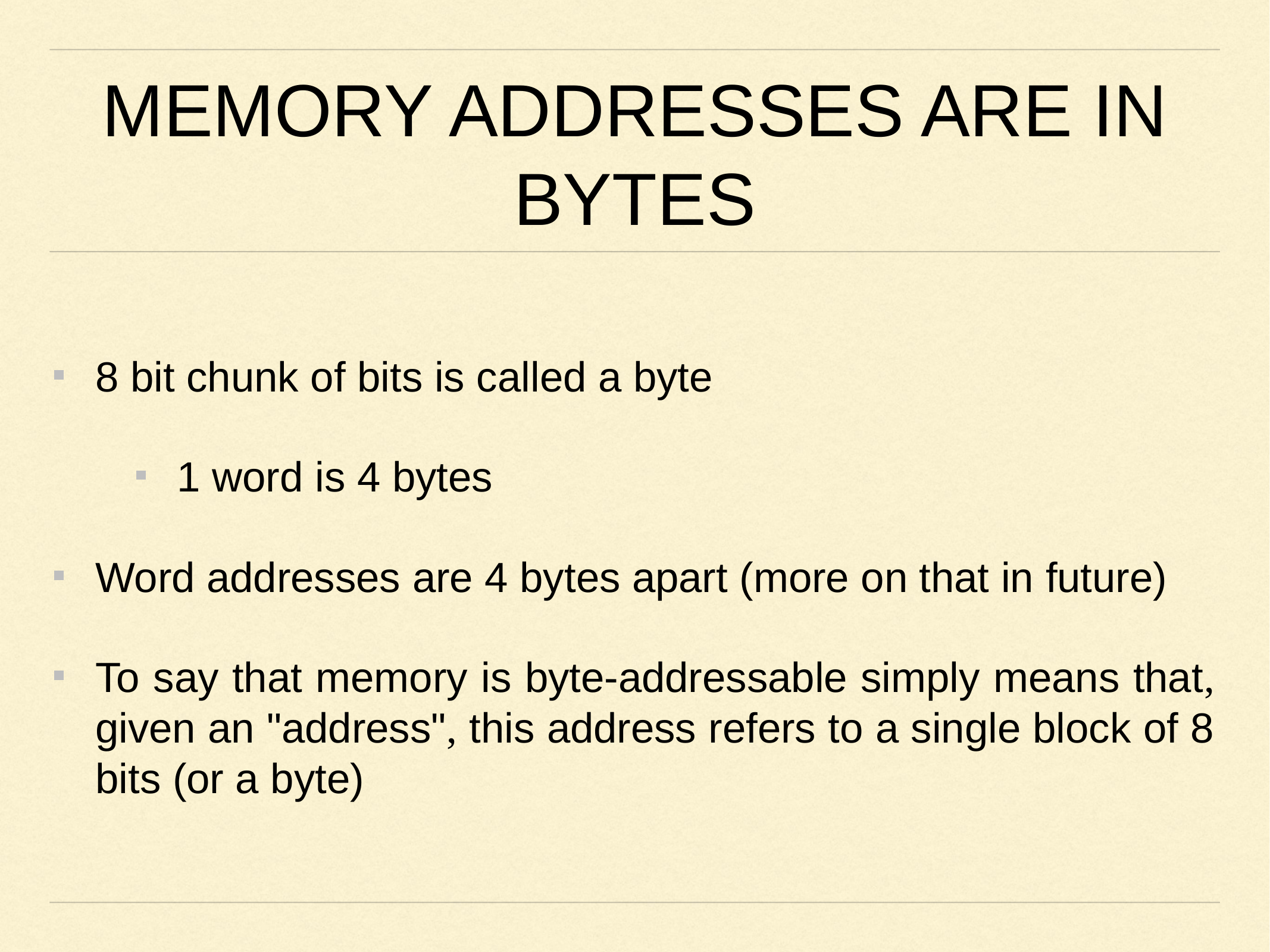

# MEMORY ADDRESSES ARE IN BYTES
8 bit chunk of bits is called a byte
1 word is 4 bytes
Word addresses are 4 bytes apart (more on that in future)
To say that memory is byte-addressable simply means that, given an "address", this address refers to a single block of 8 bits (or a byte)
7